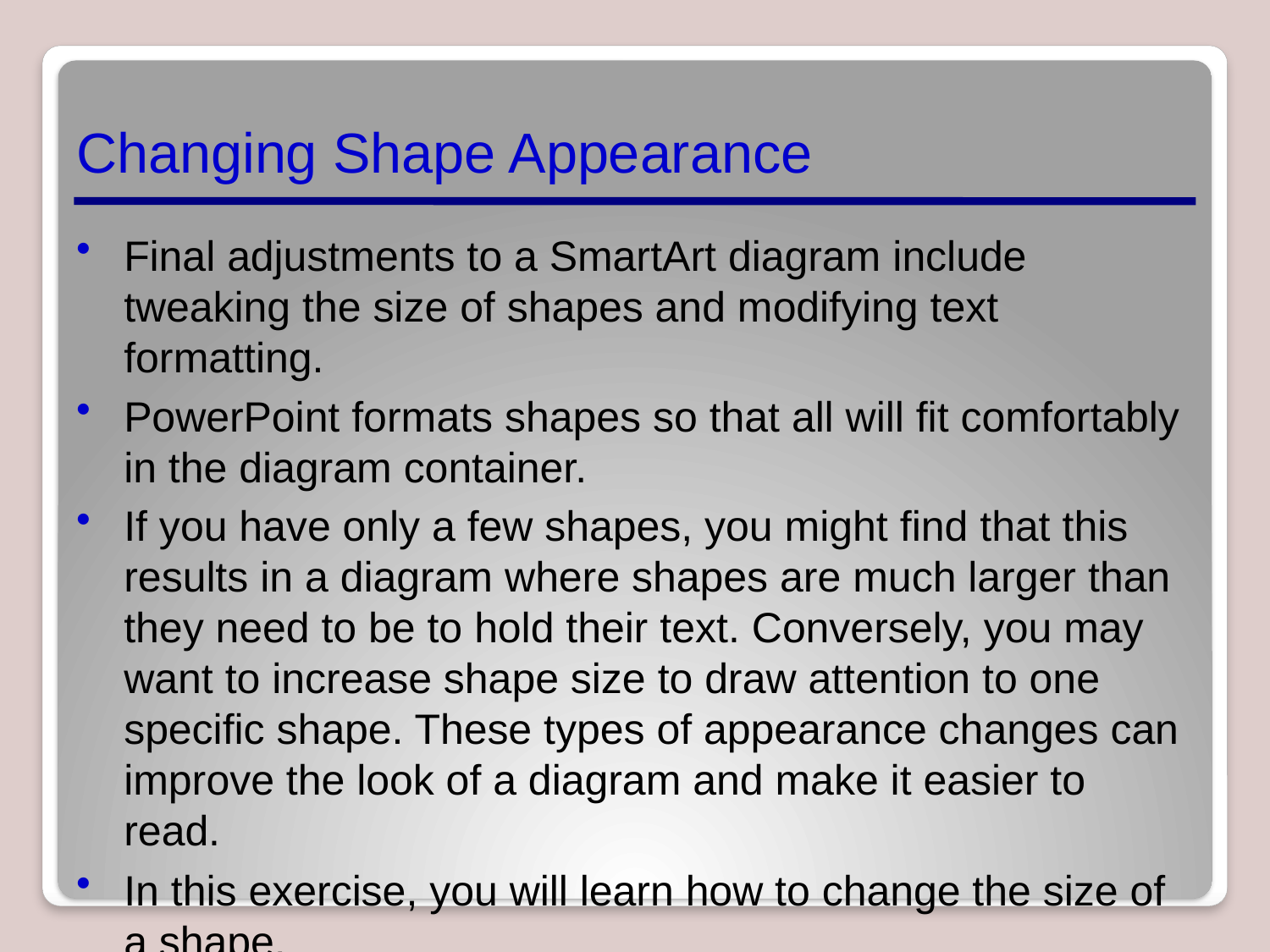

# Changing Shape Appearance
Final adjustments to a SmartArt diagram include tweaking the size of shapes and modifying text formatting.
PowerPoint formats shapes so that all will fit comfortably in the diagram container.
If you have only a few shapes, you might find that this results in a diagram where shapes are much larger than they need to be to hold their text. Conversely, you may want to increase shape size to draw attention to one specific shape. These types of appearance changes can improve the look of a diagram and make it easier to read.
In this exercise, you will learn how to change the size of a shape.